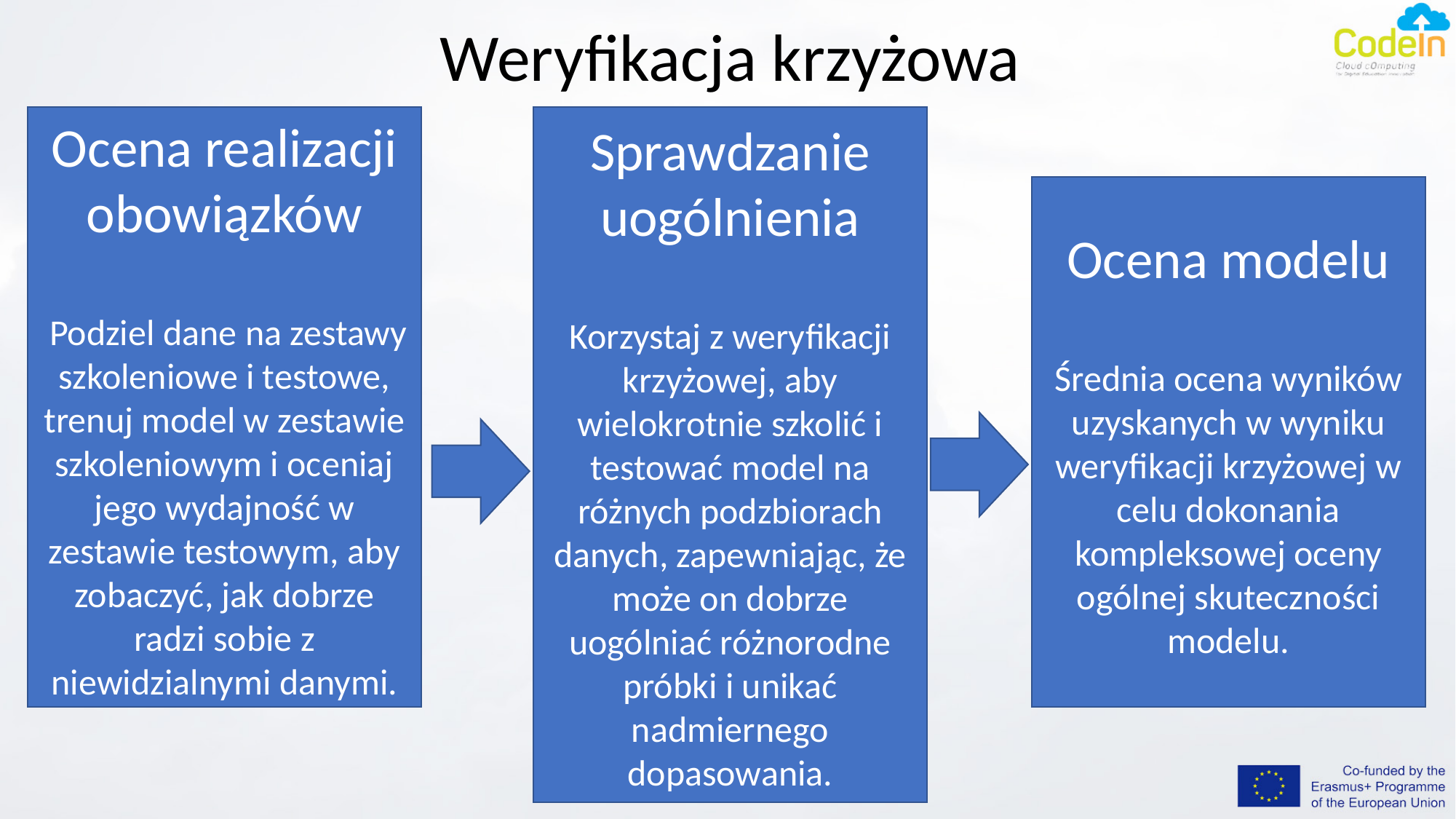

# Weryfikacja krzyżowa
Ocena realizacji obowiązków

 Podziel dane na zestawy szkoleniowe i testowe, trenuj model w zestawie szkoleniowym i oceniaj jego wydajność w zestawie testowym, aby zobaczyć, jak dobrze radzi sobie z niewidzialnymi danymi.
Sprawdzanie uogólnienia

Korzystaj z weryfikacji krzyżowej, aby wielokrotnie szkolić i testować model na różnych podzbiorach danych, zapewniając, że może on dobrze uogólniać różnorodne próbki i unikać nadmiernego dopasowania.
Ocena modelu

Średnia ocena wyników uzyskanych w wyniku weryfikacji krzyżowej w celu dokonania kompleksowej oceny ogólnej skuteczności modelu.